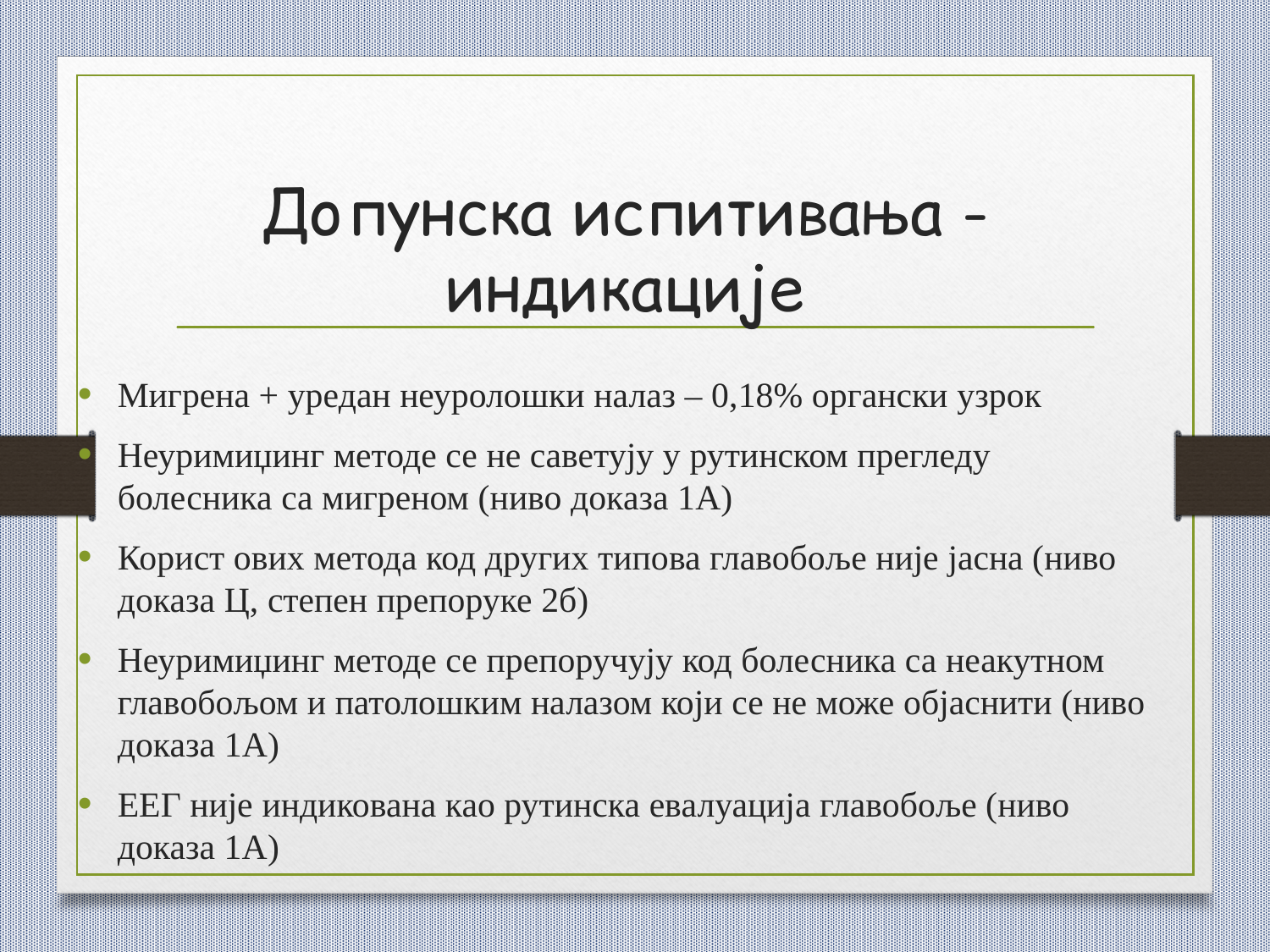

# Допунска испитивања - индикације
Мигрена + уредан неуролошки налаз – 0,18% органски узрок
Неуримиџинг методе се не саветују у рутинском прегледу болесника са мигреном (ниво доказа 1А)
Корист ових метода код других типова главобоље није јасна (ниво доказа Ц, степен препоруке 2б)
Неуримиџинг методе се препоручују код болесника са неакутном главобољом и патолошким налазом који се не може објаснити (ниво доказа 1А)
ЕЕГ није индикована као рутинска евалуација главобоље (ниво доказа 1А)